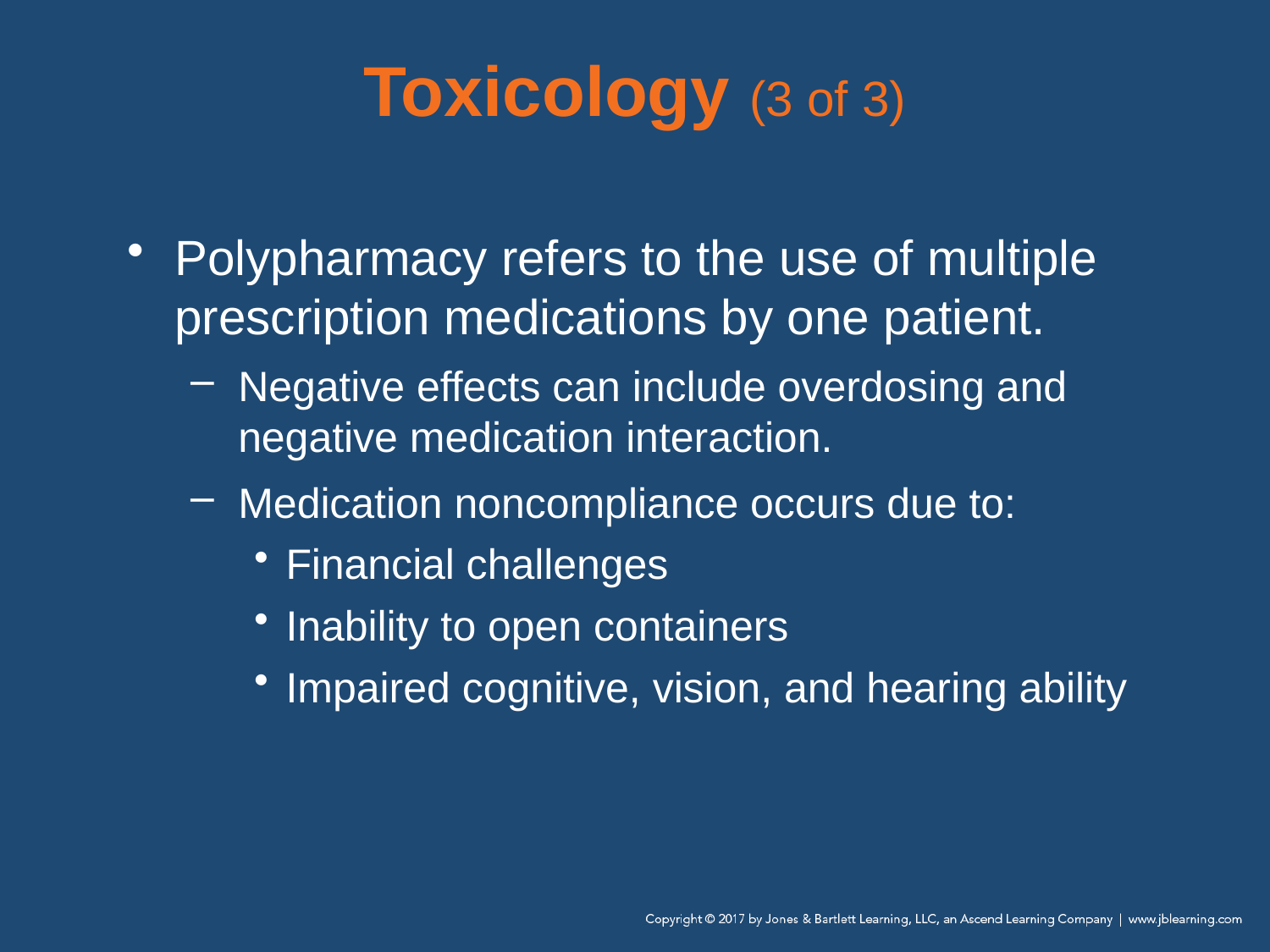

# Toxicology (3 of 3)
Polypharmacy refers to the use of multiple prescription medications by one patient.
Negative effects can include overdosing and negative medication interaction.
Medication noncompliance occurs due to:
Financial challenges
Inability to open containers
Impaired cognitive, vision, and hearing ability